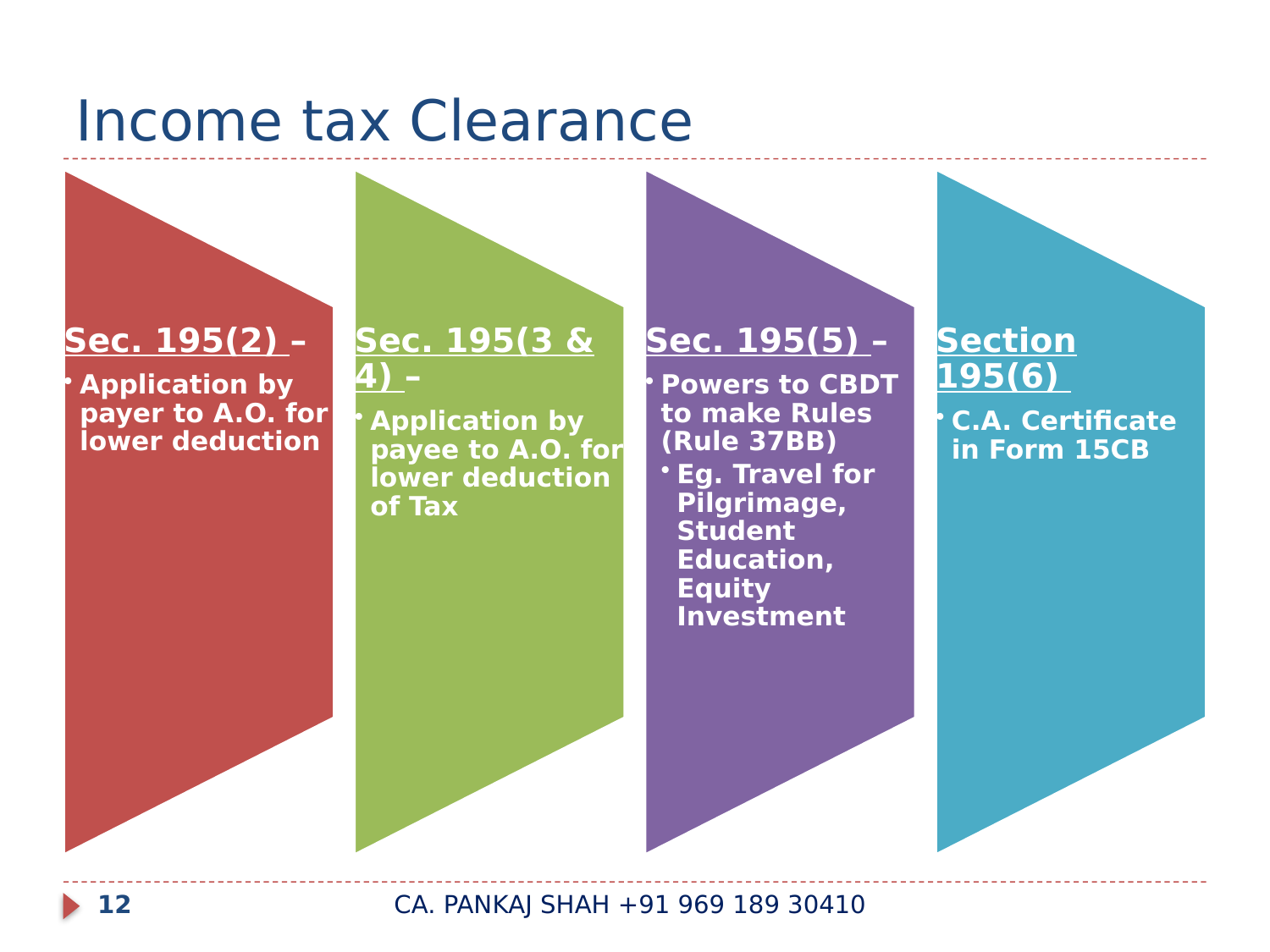

# Income tax Clearance
Sec. 195(2) –
Application by payer to A.O. for lower deduction
Sec. 195(3 & 4) –
Application by payee to A.O. for lower deduction of Tax
Sec. 195(5) –
Powers to CBDT to make Rules (Rule 37BB)
Eg. Travel for Pilgrimage, Student Education, Equity Investment
Section 195(6)
C.A. Certificate in Form 15CB
12
CA. PANKAJ SHAH +91 969 189 30410